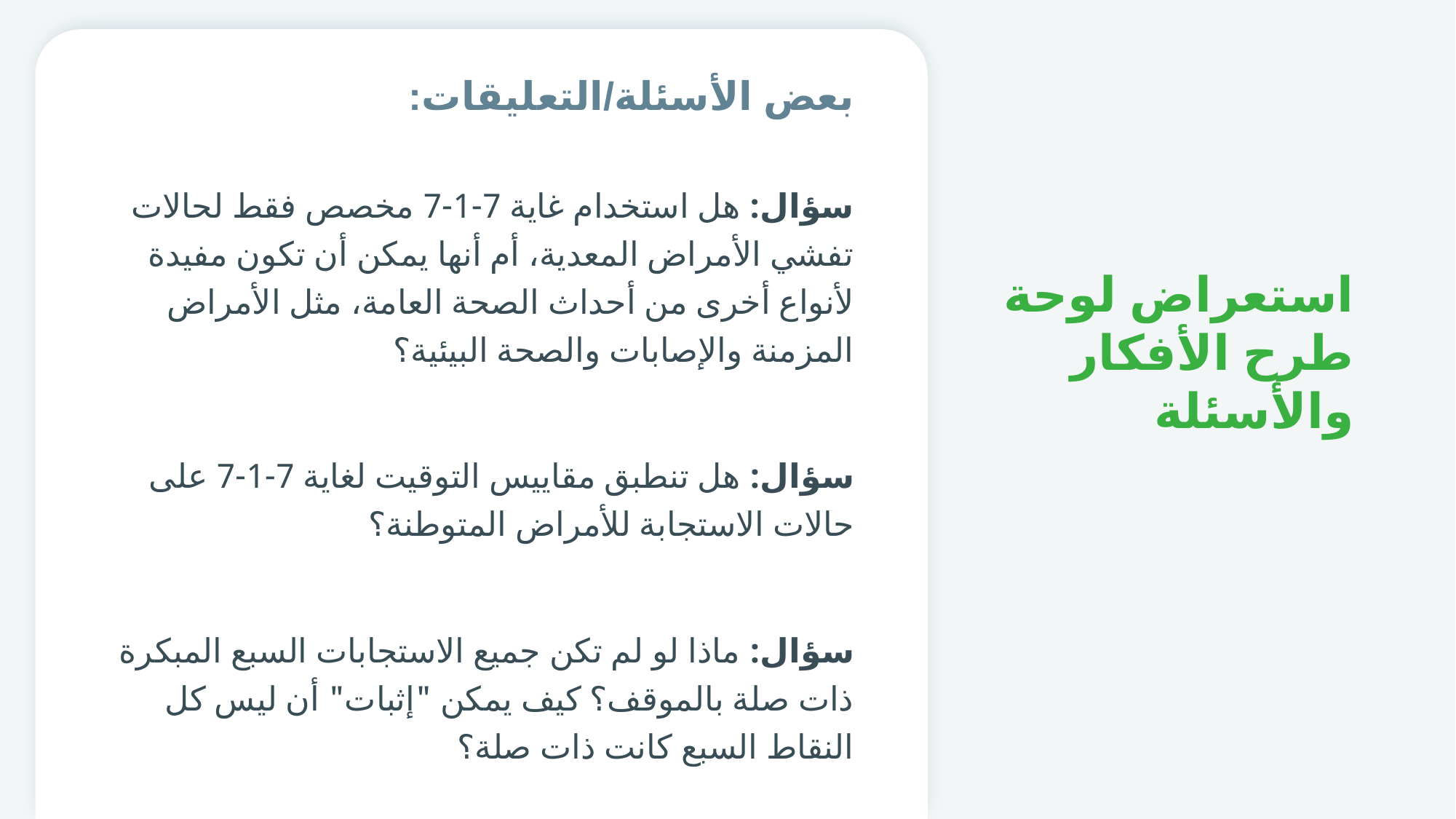

بعض الأسئلة/التعليقات:
سؤال: هل استخدام غاية 7-1-7 مخصص فقط لحالات تفشي الأمراض المعدية، أم أنها يمكن أن تكون مفيدة لأنواع أخرى من أحداث الصحة العامة، مثل الأمراض المزمنة والإصابات والصحة البيئية؟

سؤال: هل تنطبق مقاييس التوقيت لغاية 7-1-7 على حالات الاستجابة للأمراض المتوطنة؟

سؤال: ماذا لو لم تكن جميع الاستجابات السبع المبكرة ذات صلة بالموقف؟ كيف يمكن "إثبات" أن ليس كل النقاط السبع كانت ذات صلة؟

# استعراض لوحة طرح الأفكار والأسئلة